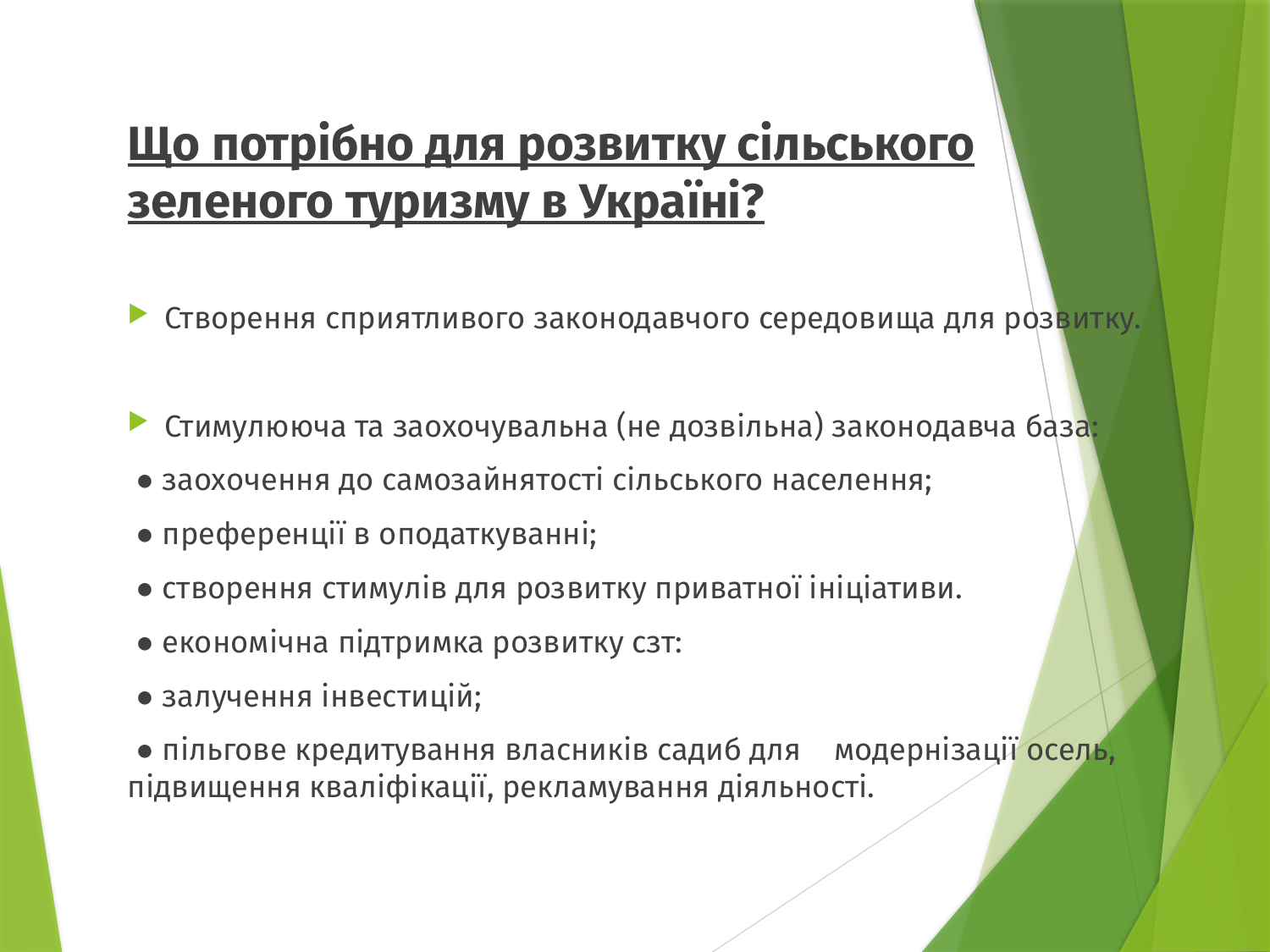

Що потрібно для розвитку сільського зеленого туризму в Україні?

Створення сприятливого законодавчого середовища для розвитку.

Стимулююча та заохочувальна (не дозвільна) законодавча база:
 ● заохочення до самозайнятості сільського населення;
 ● преференції в оподаткуванні;
 ● створення стимулів для розвитку приватної ініціативи.
 ● економічна підтримка розвитку сзт:
 ● залучення інвестицій;
 ● пільгове кредитування власників садиб для    модернізації осель, підвищення кваліфікації, рекламування діяльності.